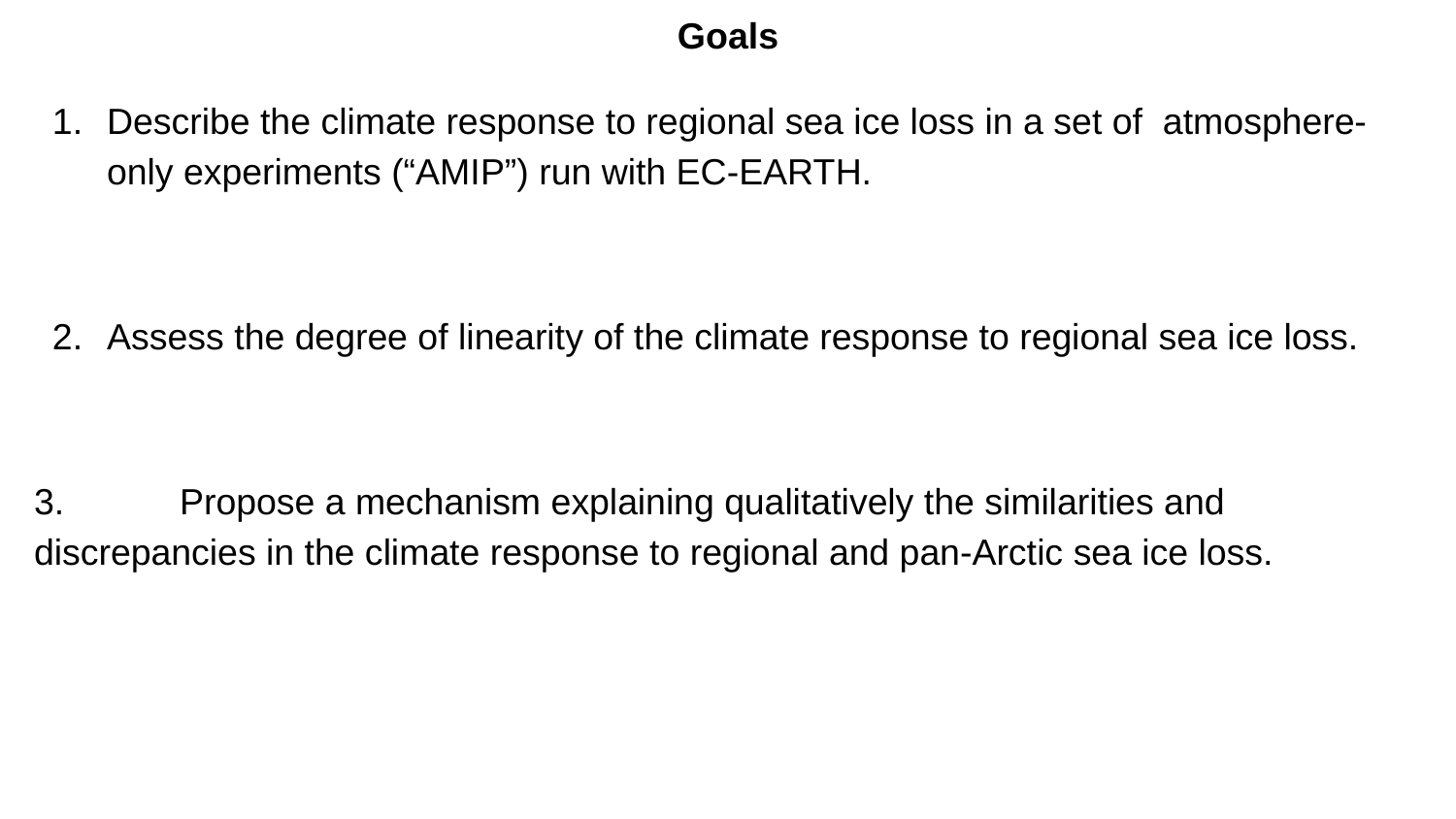

# Goals
Describe the climate response to regional sea ice loss in a set of  atmosphere-only experiments (“AMIP”) run with EC-EARTH.

Assess the degree of linearity of the climate response to regional sea ice loss.

3.	Propose a mechanism explaining qualitatively the similarities and discrepancies in the climate response to regional and pan-Arctic sea ice loss.